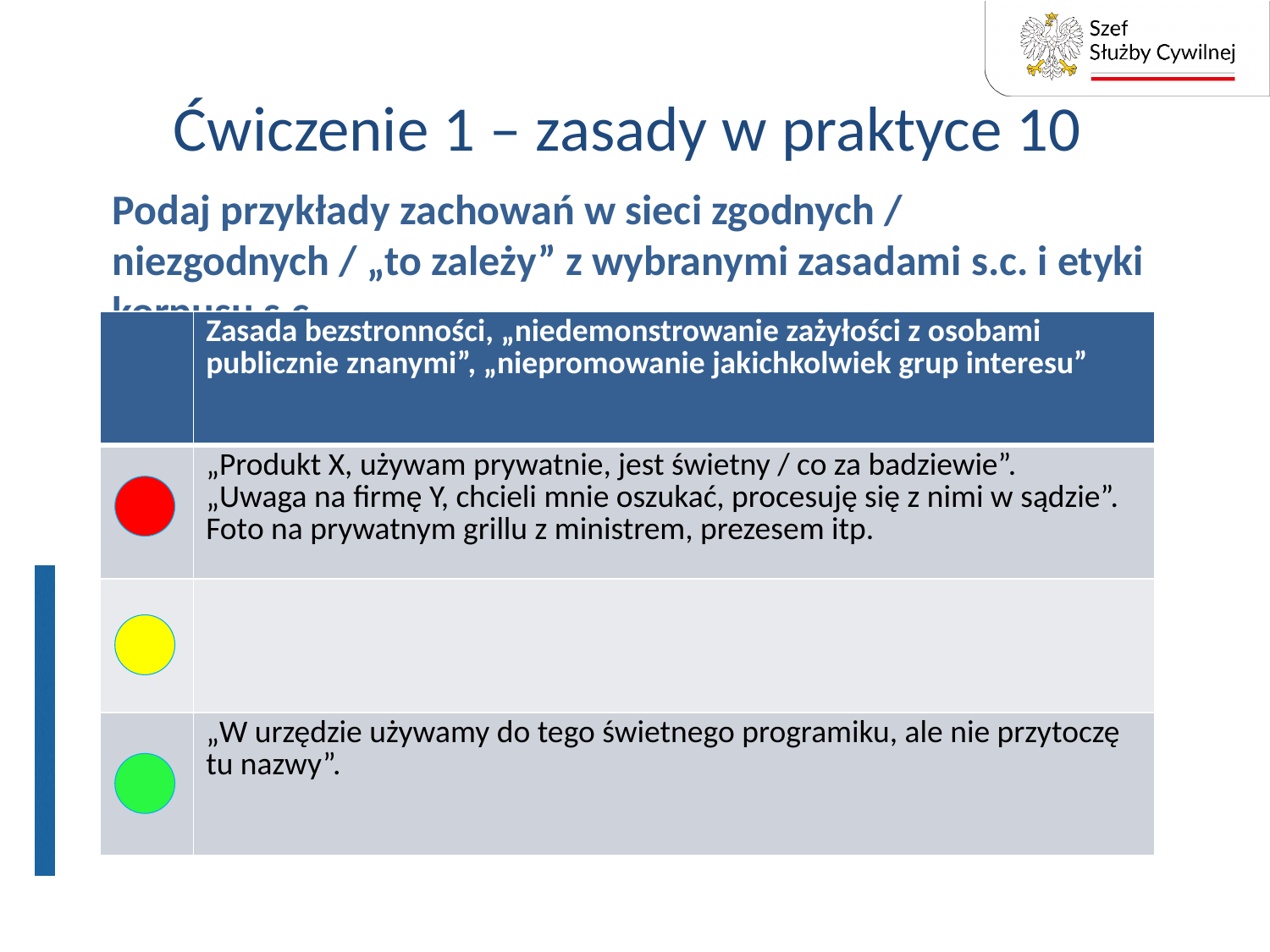

# Ćwiczenie 1 – zasady w praktyce 10
Podaj przykłady zachowań w sieci zgodnych / niezgodnych / „to zależy” z wybranymi zasadami s.c. i etyki korpusu s.c.
|  | Zasada bezstronności, „niedemonstrowanie zażyłości z osobami publicznie znanymi”, „niepromowanie jakichkolwiek grup interesu” |
| --- | --- |
|  | „Produkt X, używam prywatnie, jest świetny / co za badziewie”. „Uwaga na firmę Y, chcieli mnie oszukać, procesuję się z nimi w sądzie”. Foto na prywatnym grillu z ministrem, prezesem itp. |
|  |  |
|  | „W urzędzie używamy do tego świetnego programiku, ale nie przytoczę tu nazwy”. |